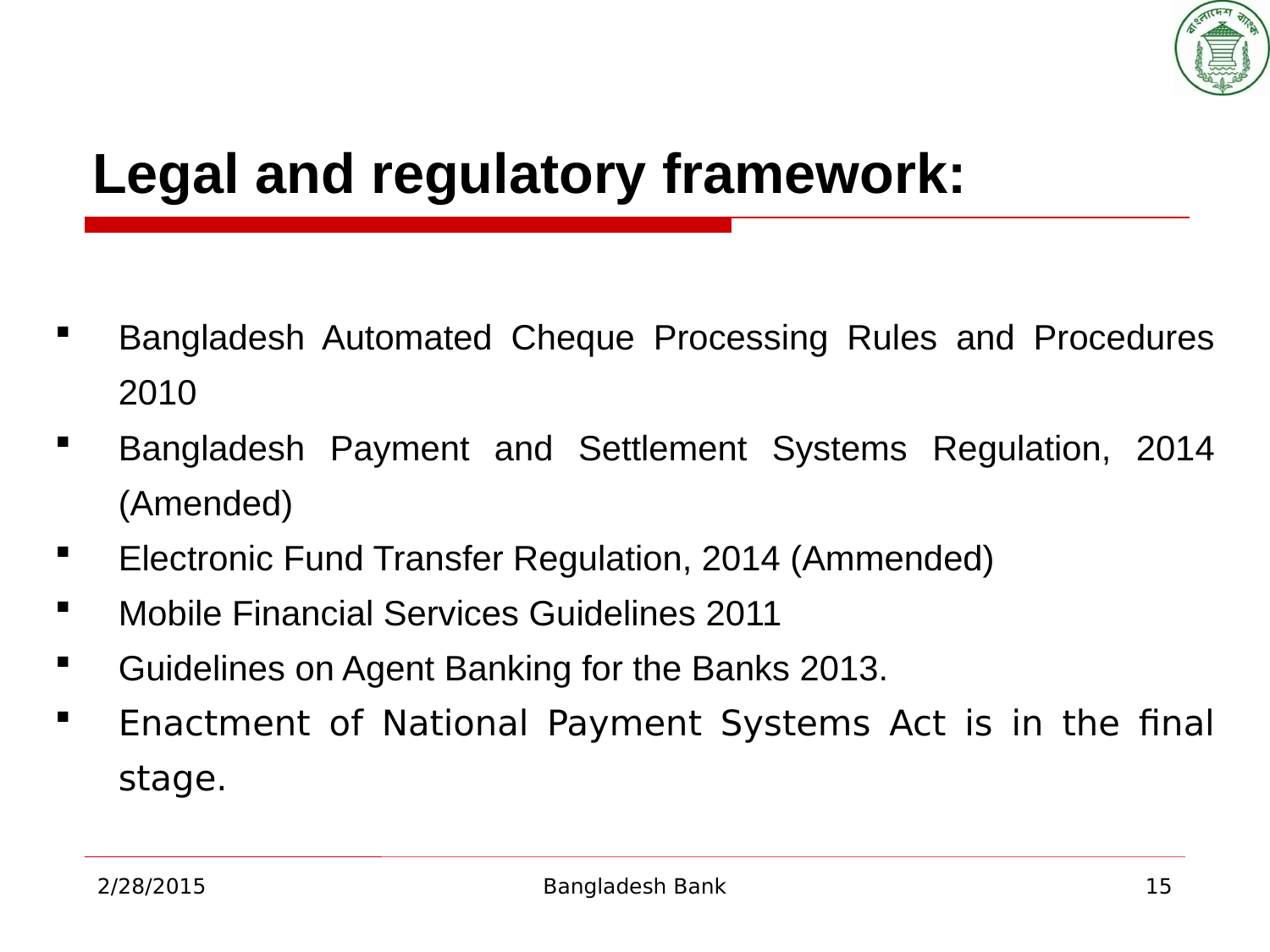

# Legal and regulatory framework:
Bangladesh Automated Cheque Processing Rules and Procedures 2010
Bangladesh Payment and Settlement Systems Regulation, 2014 (Amended)
Electronic Fund Transfer Regulation, 2014 (Ammended)
Mobile Financial Services Guidelines 2011
Guidelines on Agent Banking for the Banks 2013.
Enactment of National Payment Systems Act is in the final stage.

2/28/2015
Bangladesh Bank
15